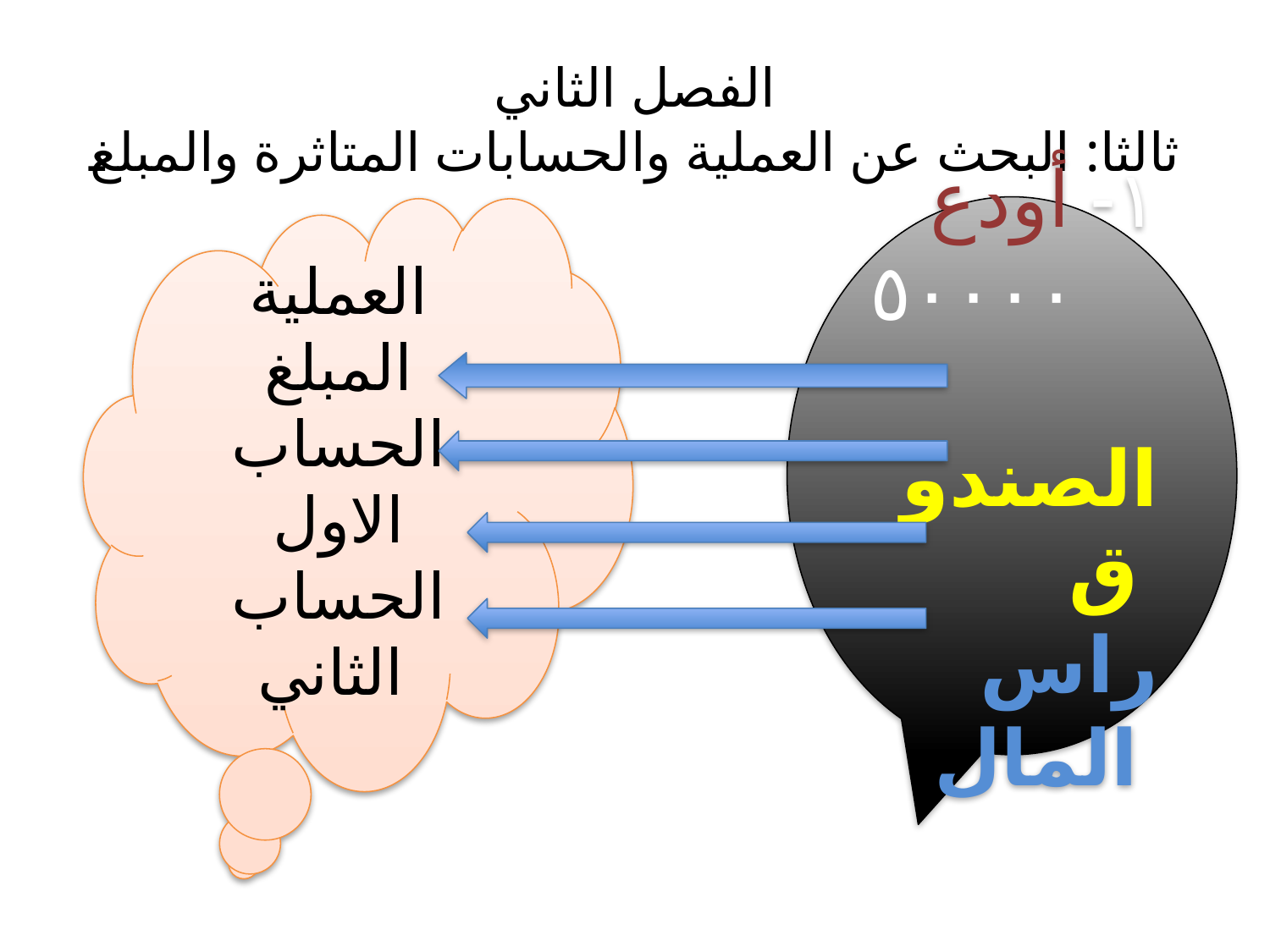

# الفصل الثاني ثالثا: البحث عن العملية والحسابات المتاثرة والمبلغ
العملية
المبلغ
الحساب الاول
الحساب الثاني
١- أودع
٥٠٠٠٠
 الصندوق
 راس المال